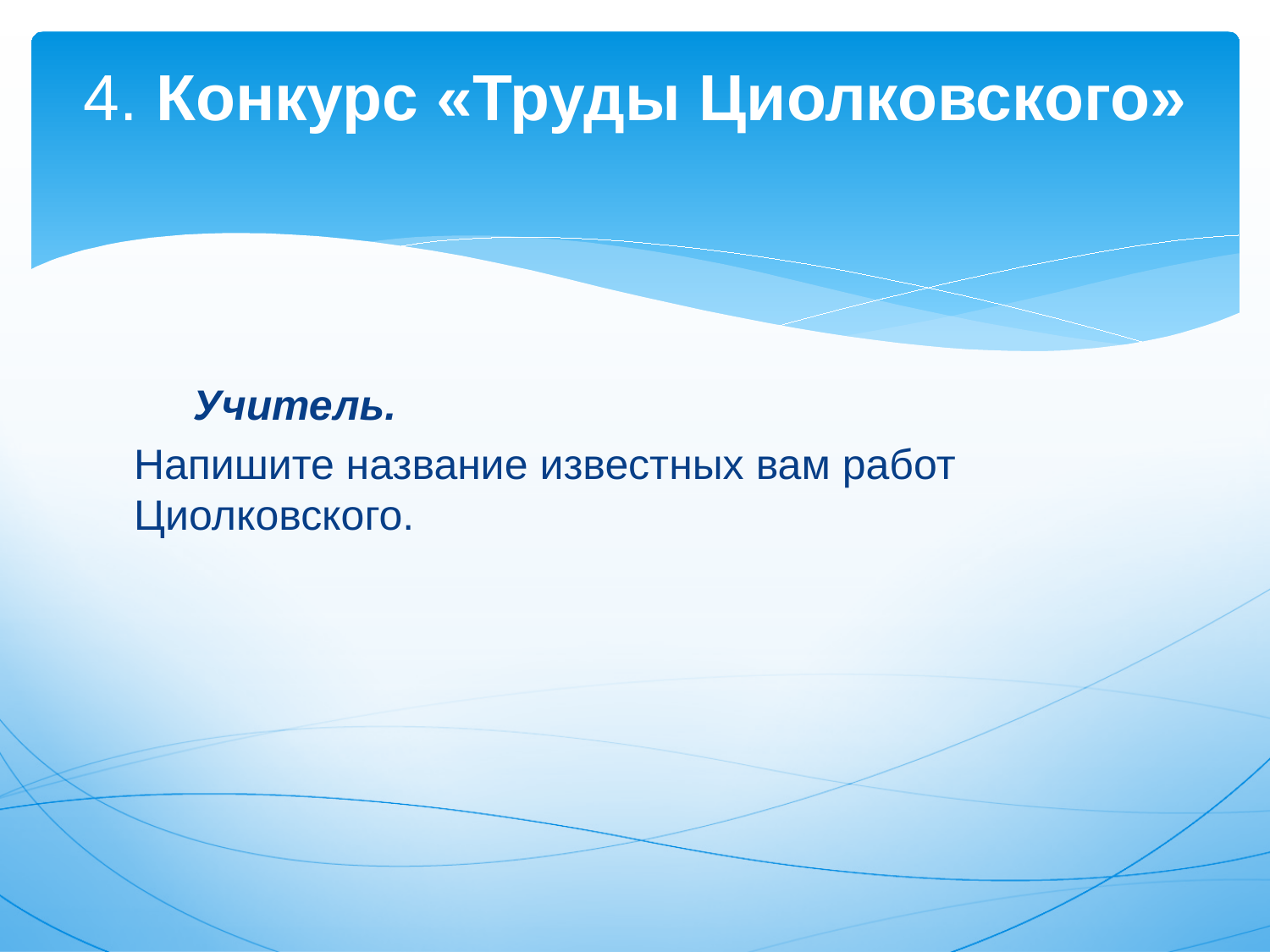

# 4. Конкурс «Труды Циолковского»
     Учитель.
Напишите название известных вам работ Циолковского.